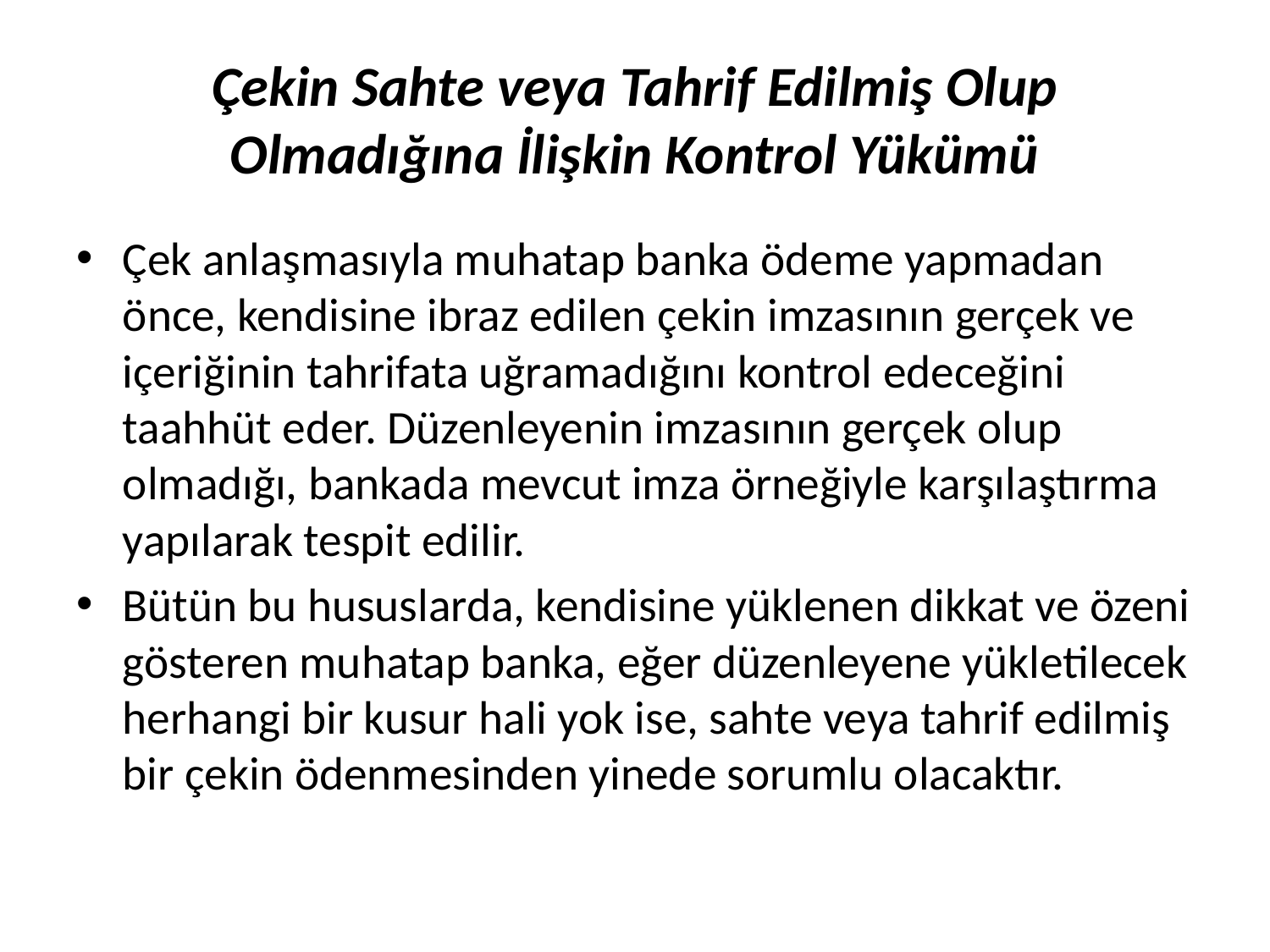

# Çekin Sahte veya Tahrif Edilmiş Olup Olmadığına İlişkin Kontrol Yükümü
Çek anlaşmasıyla muhatap banka ödeme yapmadan önce, kendisine ibraz edilen çekin imzasının gerçek ve içeriğinin tahrifata uğramadığını kontrol edeceğini taahhüt eder. Düzenleyenin imzasının gerçek olup olmadığı, bankada mevcut imza örneğiyle karşılaştırma yapılarak tespit edilir.
Bütün bu hususlarda, kendisine yüklenen dikkat ve özeni gösteren muhatap banka, eğer düzenleyene yükletilecek herhangi bir kusur hali yok ise, sahte veya tahrif edilmiş bir çekin ödenmesinden yinede sorumlu olacaktır.